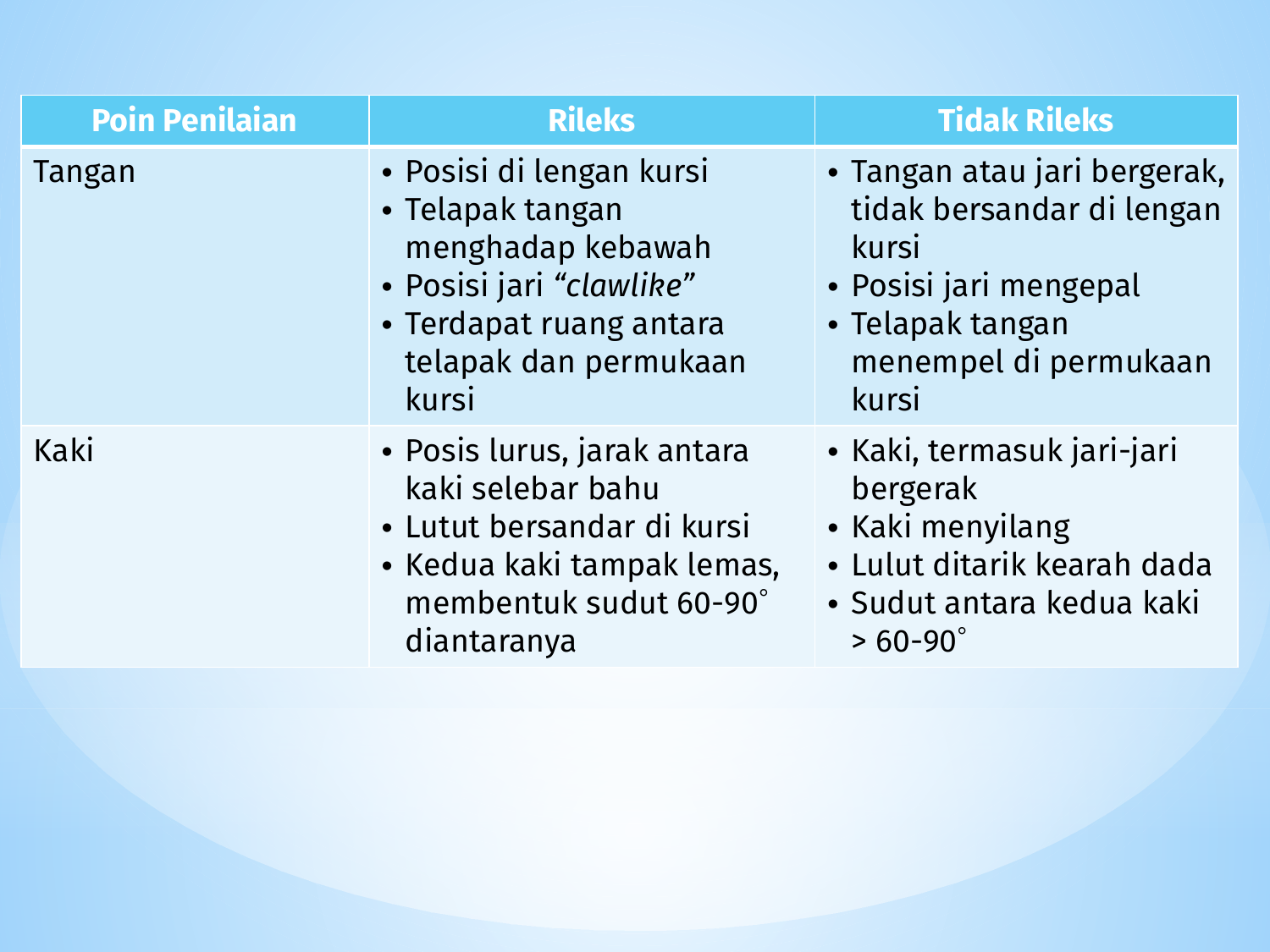

| Poin Penilaian | Rileks | Tidak Rileks |
| --- | --- | --- |
| Tangan | Posisi di lengan kursi Telapak tangan menghadap kebawah Posisi jari “clawlike” Terdapat ruang antara telapak dan permukaan kursi | Tangan atau jari bergerak, tidak bersandar di lengan kursi Posisi jari mengepal Telapak tangan menempel di permukaan kursi |
| Kaki | Posis lurus, jarak antara kaki selebar bahu Lutut bersandar di kursi Kedua kaki tampak lemas, membentuk sudut 60-90° diantaranya | Kaki, termasuk jari-jari bergerak Kaki menyilang Lulut ditarik kearah dada Sudut antara kedua kaki > 60-90° |